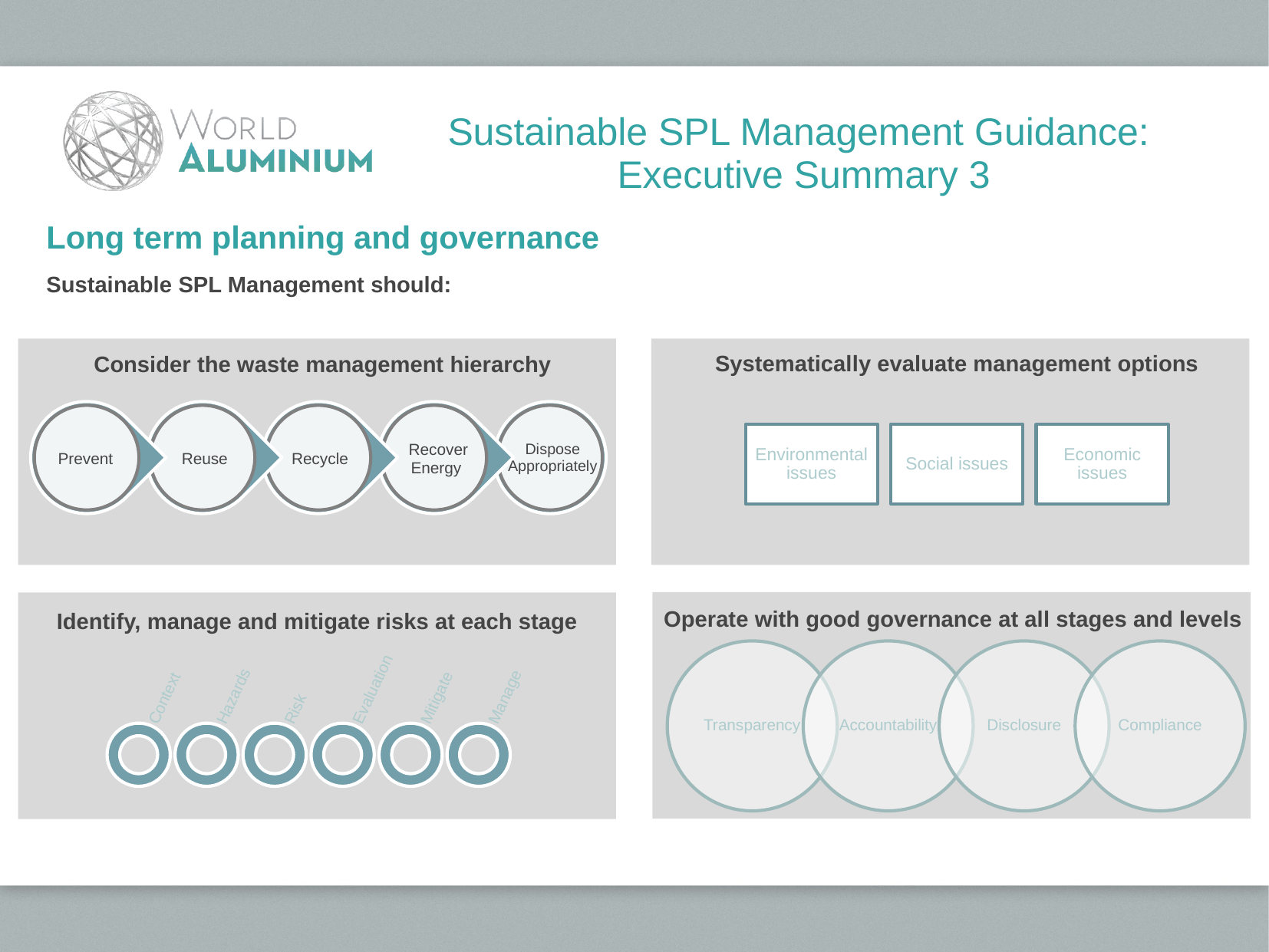

Sustainable SPL Management Guidance:
Executive Summary 3
Long term planning and governance
Sustainable SPL Management should:

Systematically evaluate management options
Consider the waste management hierarchy

Environmental issues
Social issues
Economic issues
Dispose
Appropriately
Recover Energy
Prevent
Reuse
Recycle

Operate with good governance at all stages and levels
Identify, manage and mitigate risks at each stage
Transparency
Accountability
Disclosure
Compliance
Context
Hazards
Risk
Evaluation
Mitigate
Manage